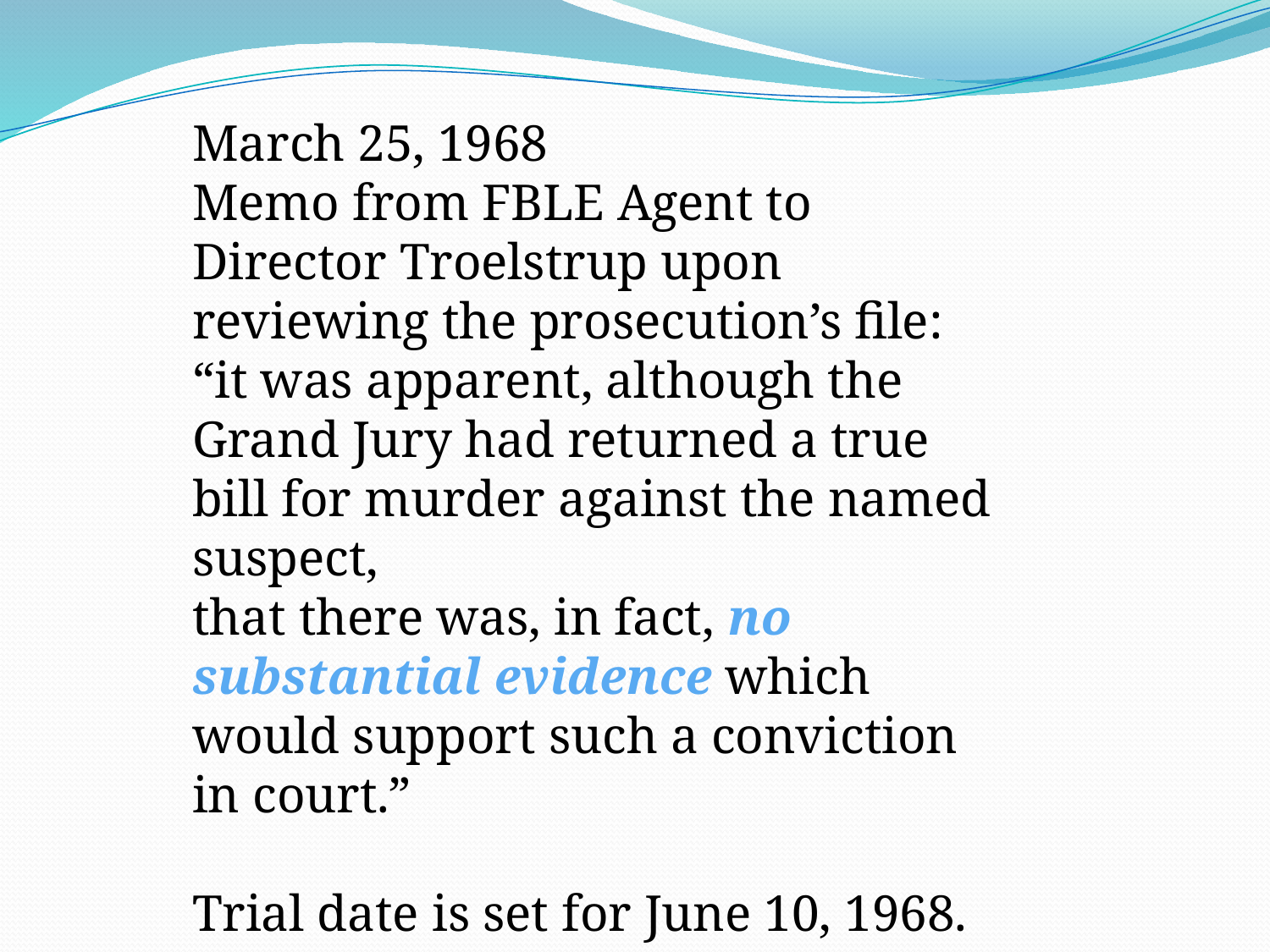

March 25, 1968
Memo from FBLE Agent to Director Troelstrup upon reviewing the prosecution’s file:
“it was apparent, although the Grand Jury had returned a true bill for murder against the named suspect,
that there was, in fact, no substantial evidence which would support such a conviction in court.”

Trial date is set for June 10, 1968.